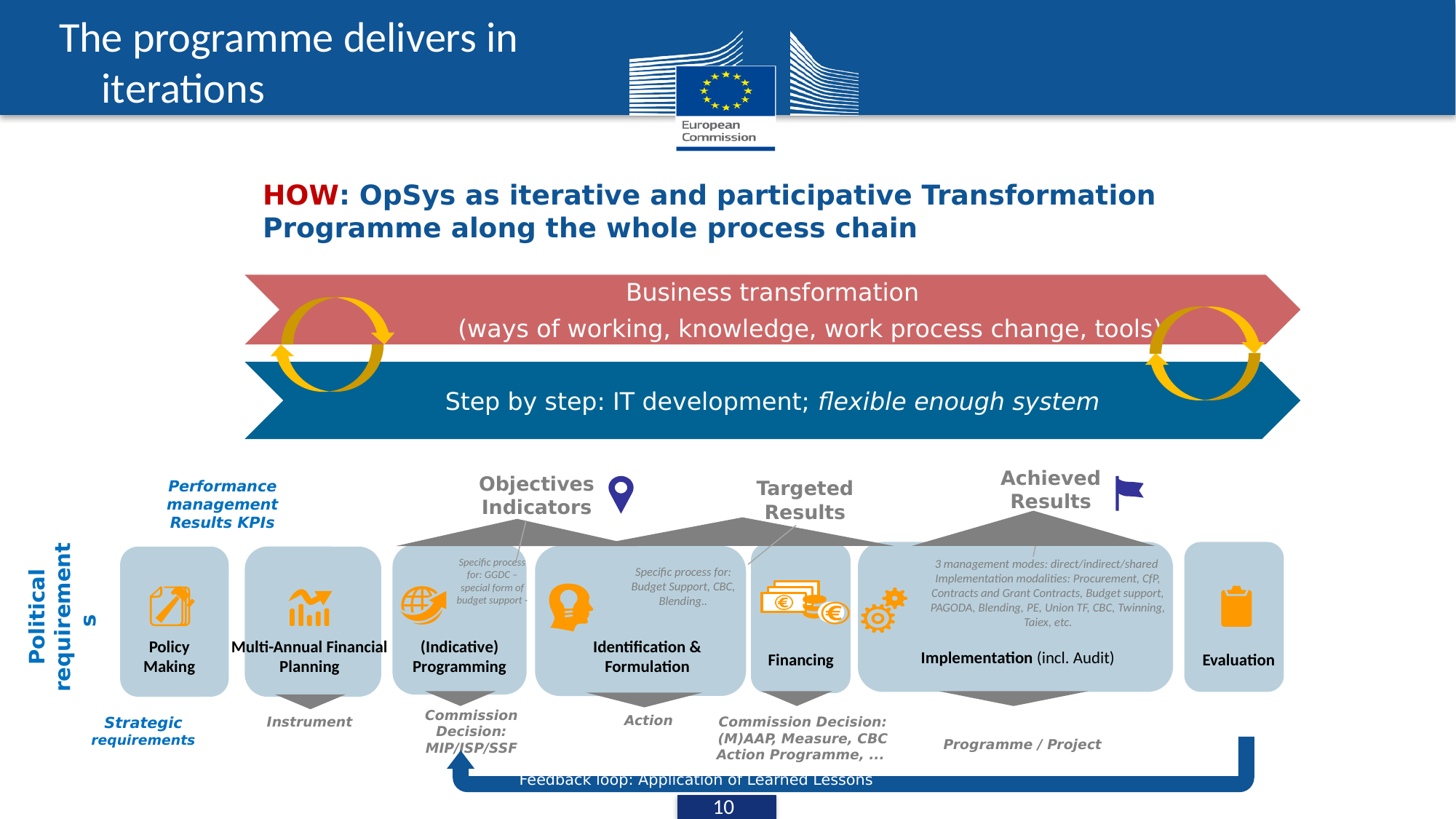

The programme delivers in iterations
# HOW: OpSys as iterative and participative Transformation Programme along the whole process chain

Business transformation
            (ways of working, knowledge, work process change, tools)

Step by step: IT development; flexible enough system
Achieved Results

Performance management
Results KPIs
Objectives
Indicators

Targeted Results

Political requirements

Specific process for: GGDC – special form of budget support -
3 management modes: direct/indirect/shared
Implementation modalities: Procurement, CfP, Contracts and Grant Contracts, Budget support, PAGODA, Blending, PE, Union TF, CBC, Twinning, Taiex, etc.
Specific process for: Budget Support, CBC, Blending..

Identification & Formulation
Multi-Annual Financial Planning
Policy Making
(Indicative) Programming
Financing
Implementation (incl. Audit)
Evaluation
Commission Decision: (M)AAP, Measure, CBC Action Programme, ...

Instrument
Action
Strategic requirements
Commission Decision: MIP/ISP/SSF
Programme / Project

Feedback loop: Application of Learned Lessons
10